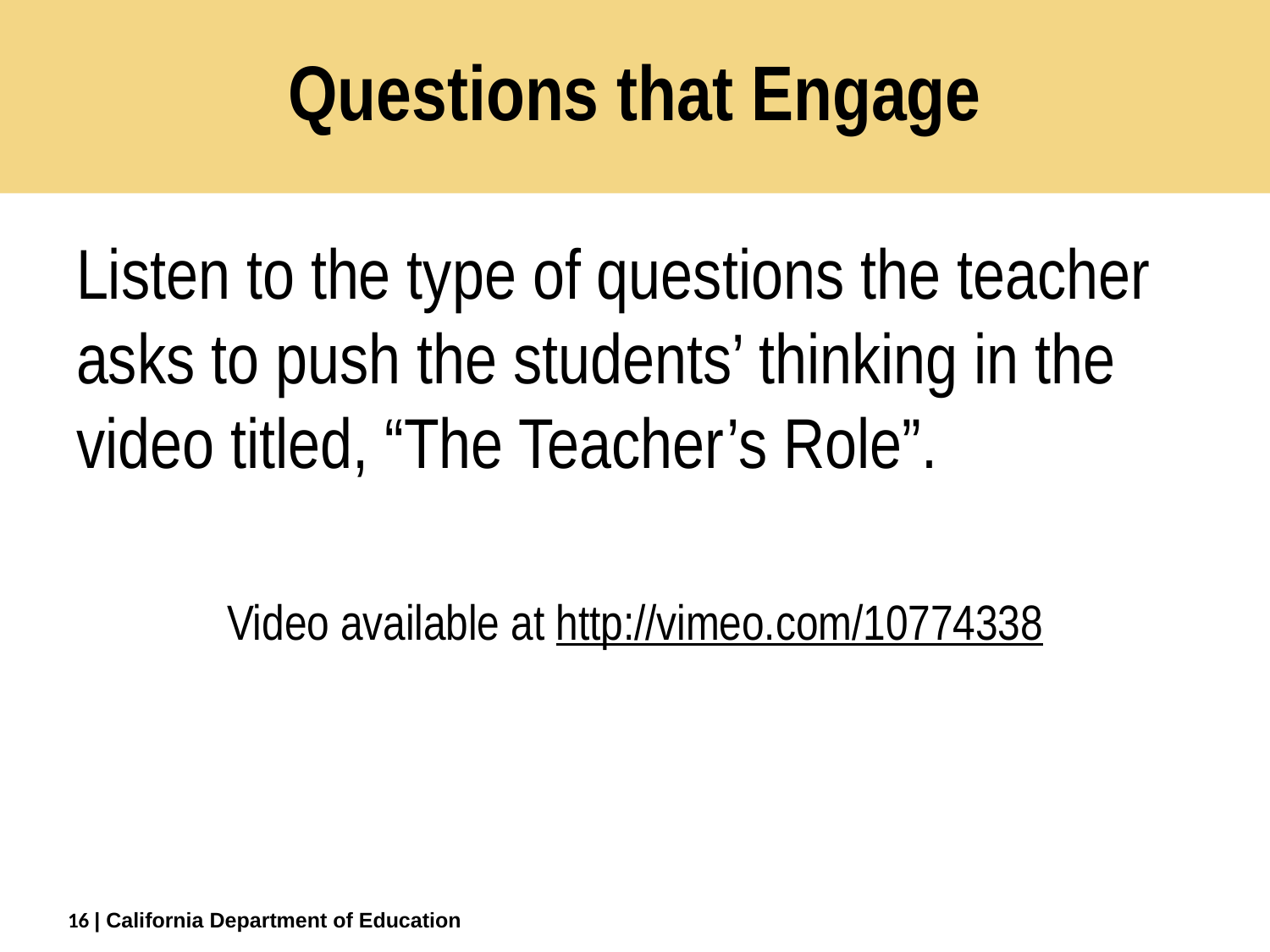

# Questions that Engage
Listen to the type of questions the teacher asks to push the students’ thinking in the video titled, “The Teacher’s Role”.

Video available at http://vimeo.com/10774338

16
| California Department of Education